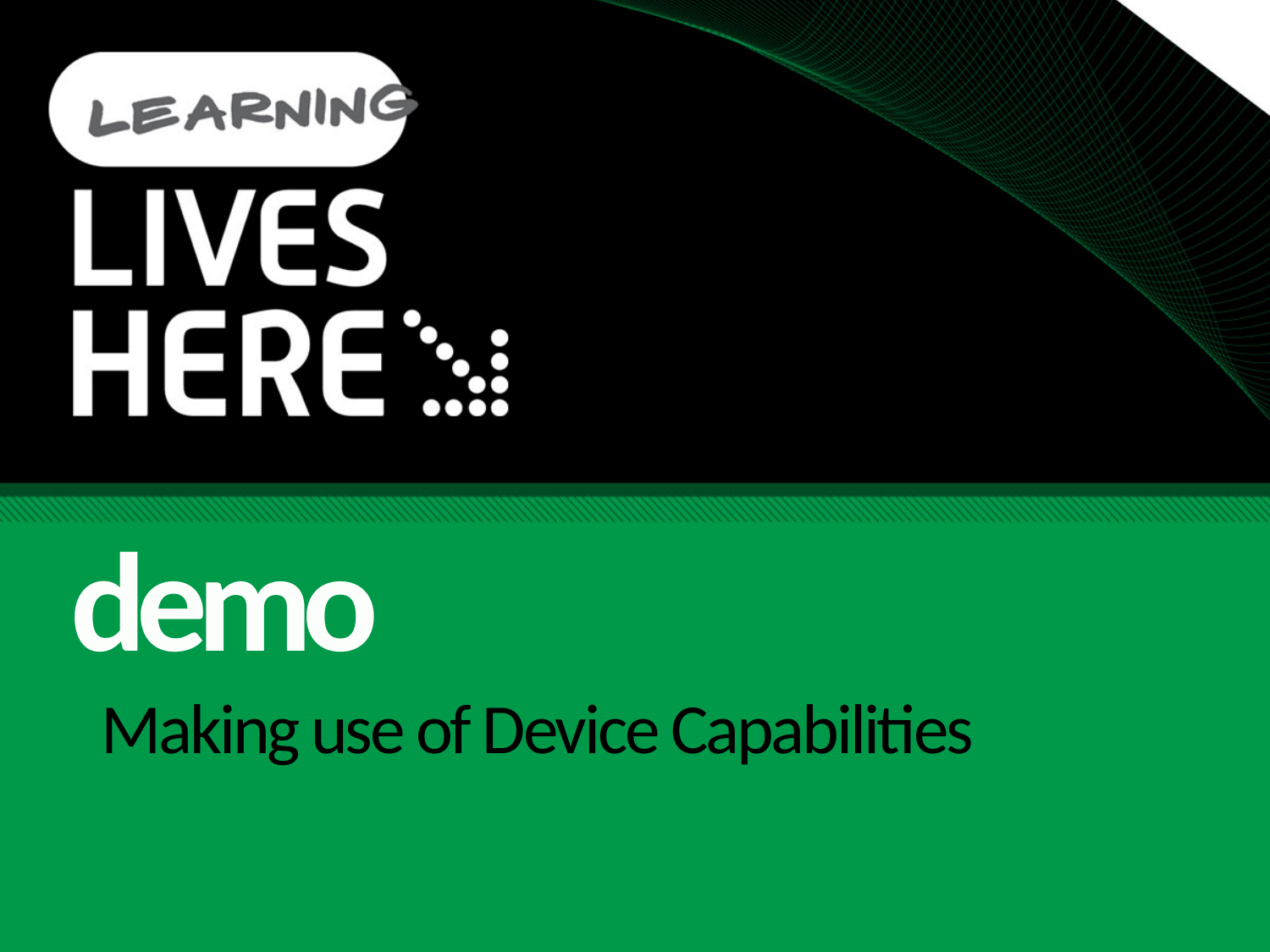

demo
# Making use of Device Capabilities